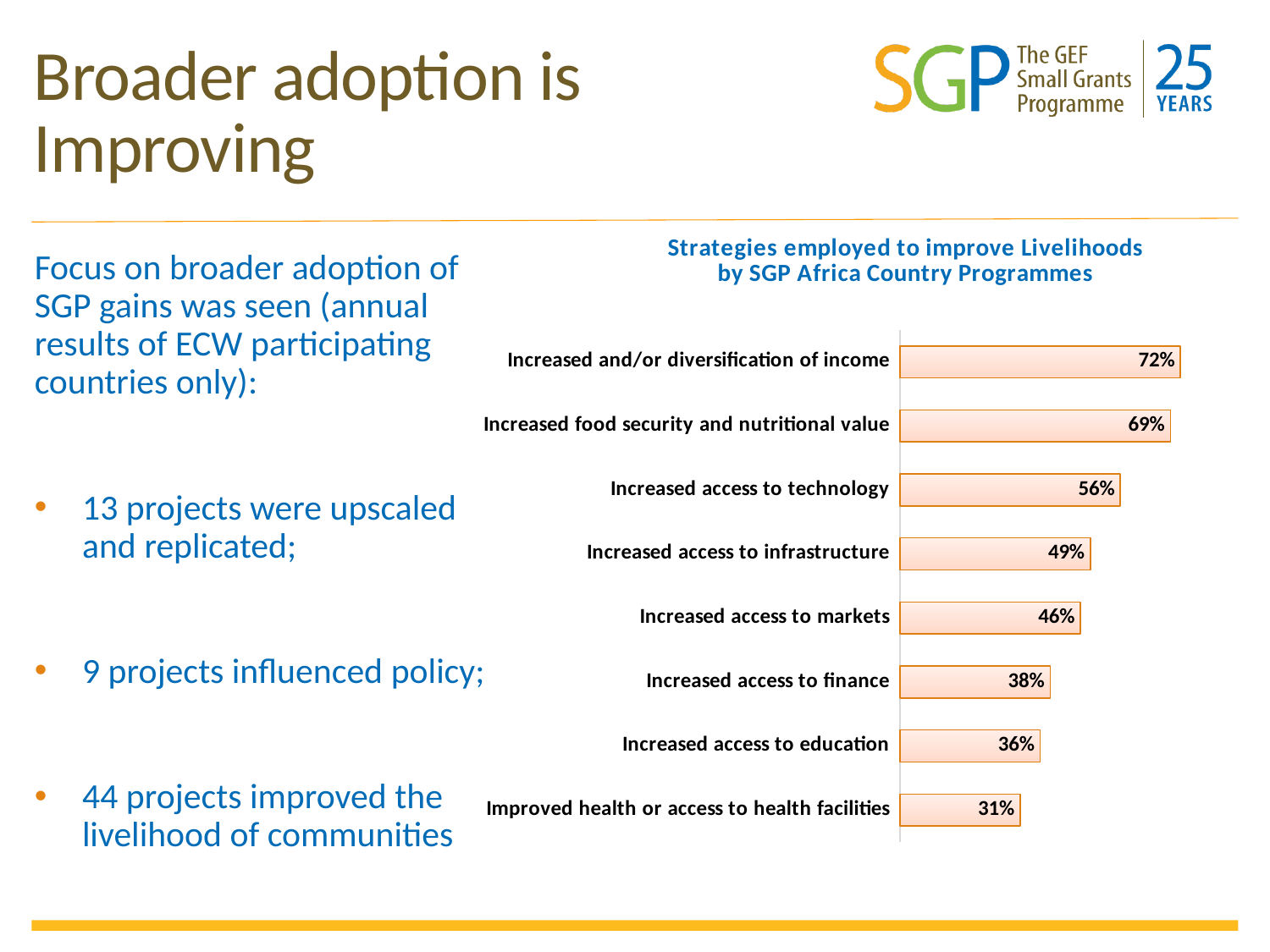

# Broader adoption is Improving

### Chart: Strategies employed to improve Livelihoods
by SGP Africa Country Programmes

| Category |  |
|---|---|
| Improved health or access to health facilities  | 0.3076923076923077 |
| Increased access to education  | 0.358974358974359 |
| Increased access to finance  | 0.38461538461538464 |
| Increased access to markets  | 0.46153846153846156 |
| Increased access to infrastructure  | 0.48717948717948717 |
| Increased access to technology  | 0.5641025641025641 |
| Increased food security and nutritional value  | 0.6923076923076923 |
| Increased and/or diversification of income  | 0.717948717948718 |
Focus on broader adoption of SGP gains was seen (annual results of ECW participating countries only):

13 projects were upscaled and replicated;

9 projects influenced policy;

44 projects improved the livelihood of communities